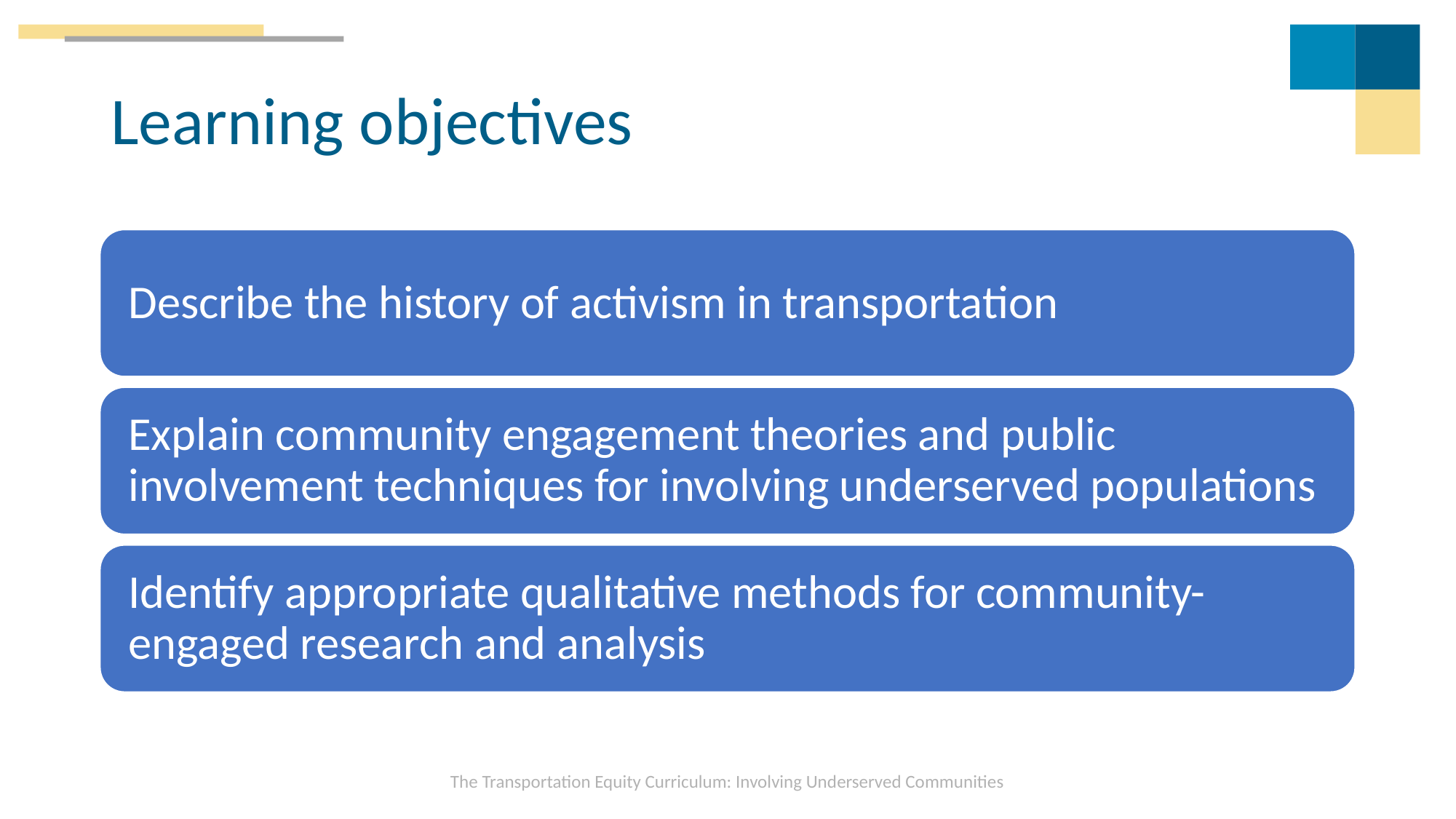

# Learning objectives
Describe the history of activism in transportation
Explain community engagement theories and public involvement techniques for involving underserved populations
Identify appropriate qualitative methods for community-engaged research and analysis
The Transportation Equity Curriculum: Involving Underserved Communities